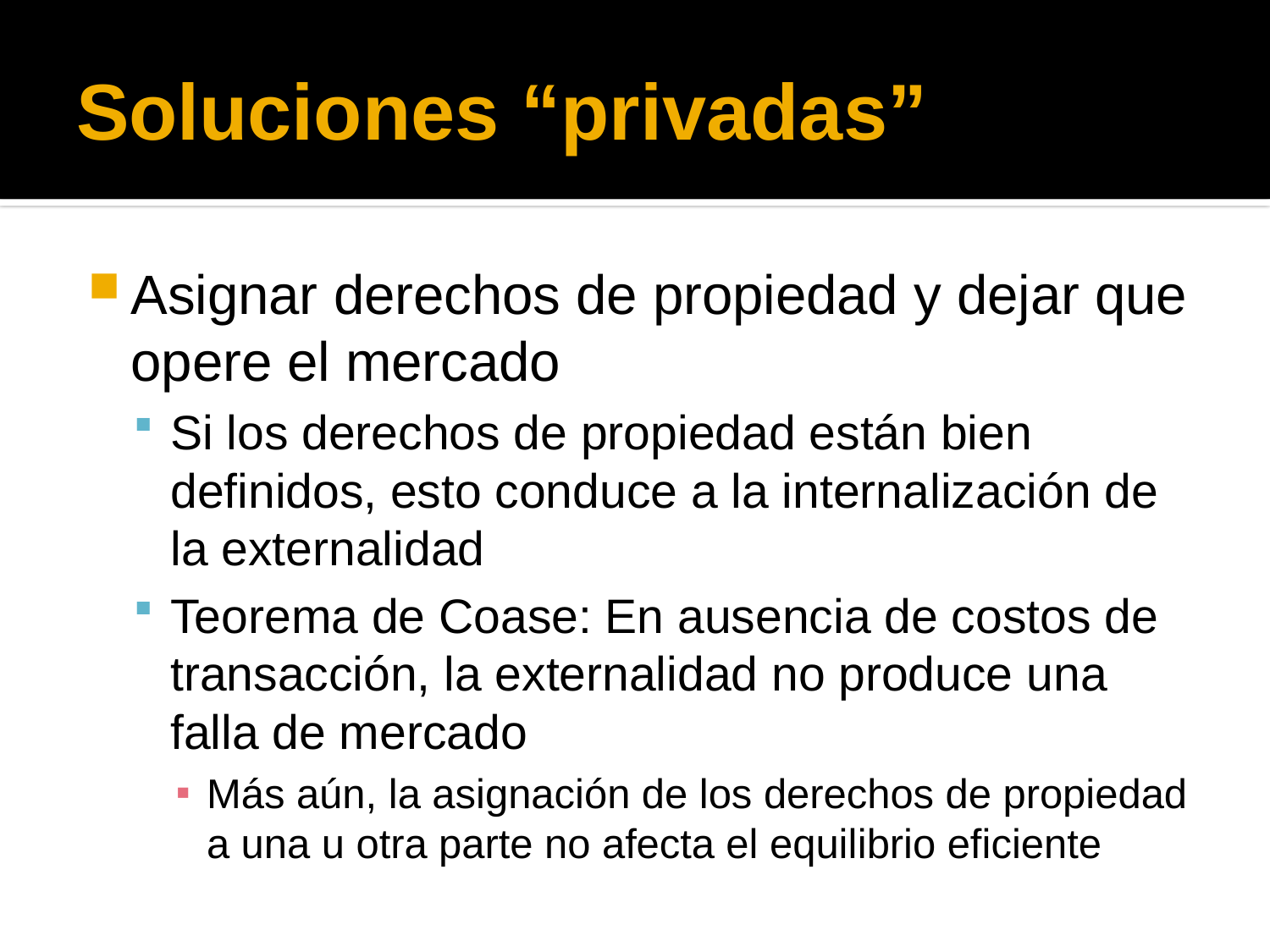

# Soluciones “privadas”
Asignar derechos de propiedad y dejar que opere el mercado
Si los derechos de propiedad están bien definidos, esto conduce a la internalización de la externalidad
Teorema de Coase: En ausencia de costos de transacción, la externalidad no produce una falla de mercado
Más aún, la asignación de los derechos de propiedad a una u otra parte no afecta el equilibrio eficiente